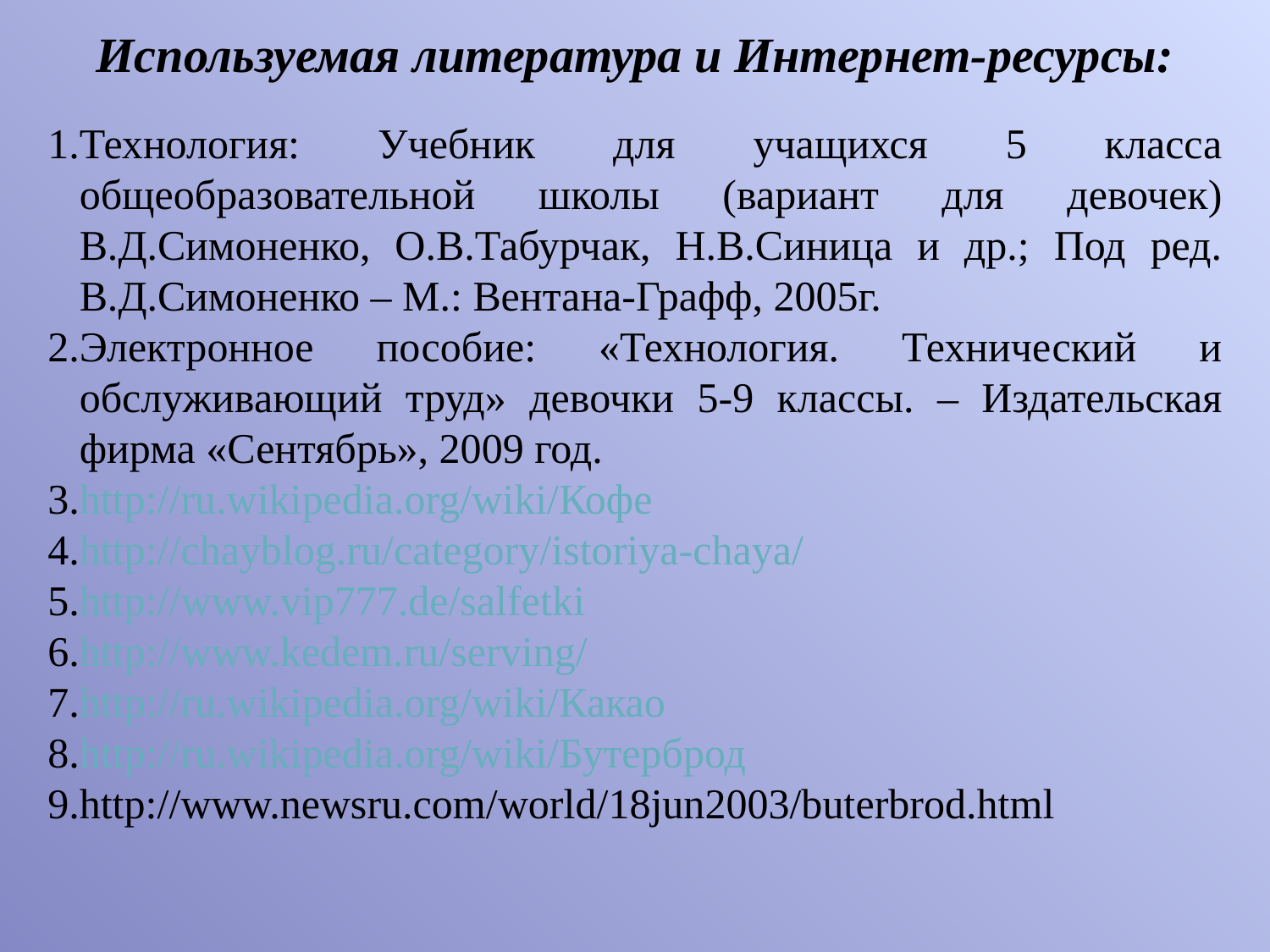

Используемая литература и Интернет-ресурсы:
Технология: Учебник для учащихся 5 класса общеобразовательной школы (вариант для девочек) В.Д.Симоненко, О.В.Табурчак, Н.В.Синица и др.; Под ред. В.Д.Симоненко – М.: Вентана-Графф, 2005г.
Электронное пособие: «Технология. Технический и обслуживающий труд» девочки 5-9 классы. – Издательская фирма «Сентябрь», 2009 год.
http://ru.wikipedia.org/wiki/Кофе
http://chayblog.ru/category/istoriya-chaya/
http://www.vip777.de/salfetki
http://www.kedem.ru/serving/
http://ru.wikipedia.org/wiki/Какао
http://ru.wikipedia.org/wiki/Бутерброд
http://www.newsru.com/world/18jun2003/buterbrod.html